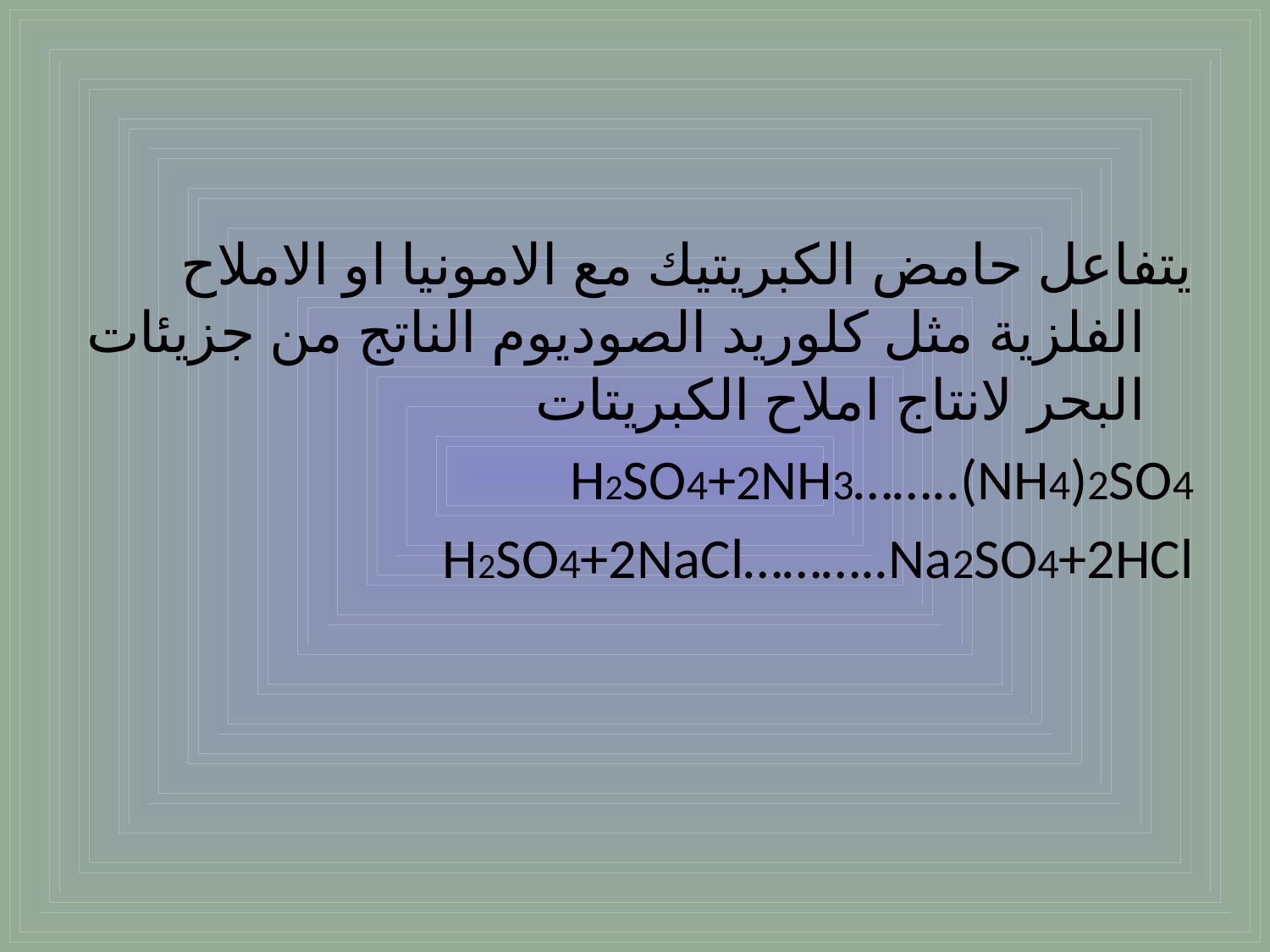

#
يتفاعل حامض الكبريتيك مع الامونيا او الاملاح الفلزية مثل كلوريد الصوديوم الناتج من جزيئات البحر لانتاج املاح الكبريتات
H2SO4+2NH3……..(NH4)2SO4
H2SO4+2NaCl………..Na2SO4+2HCl